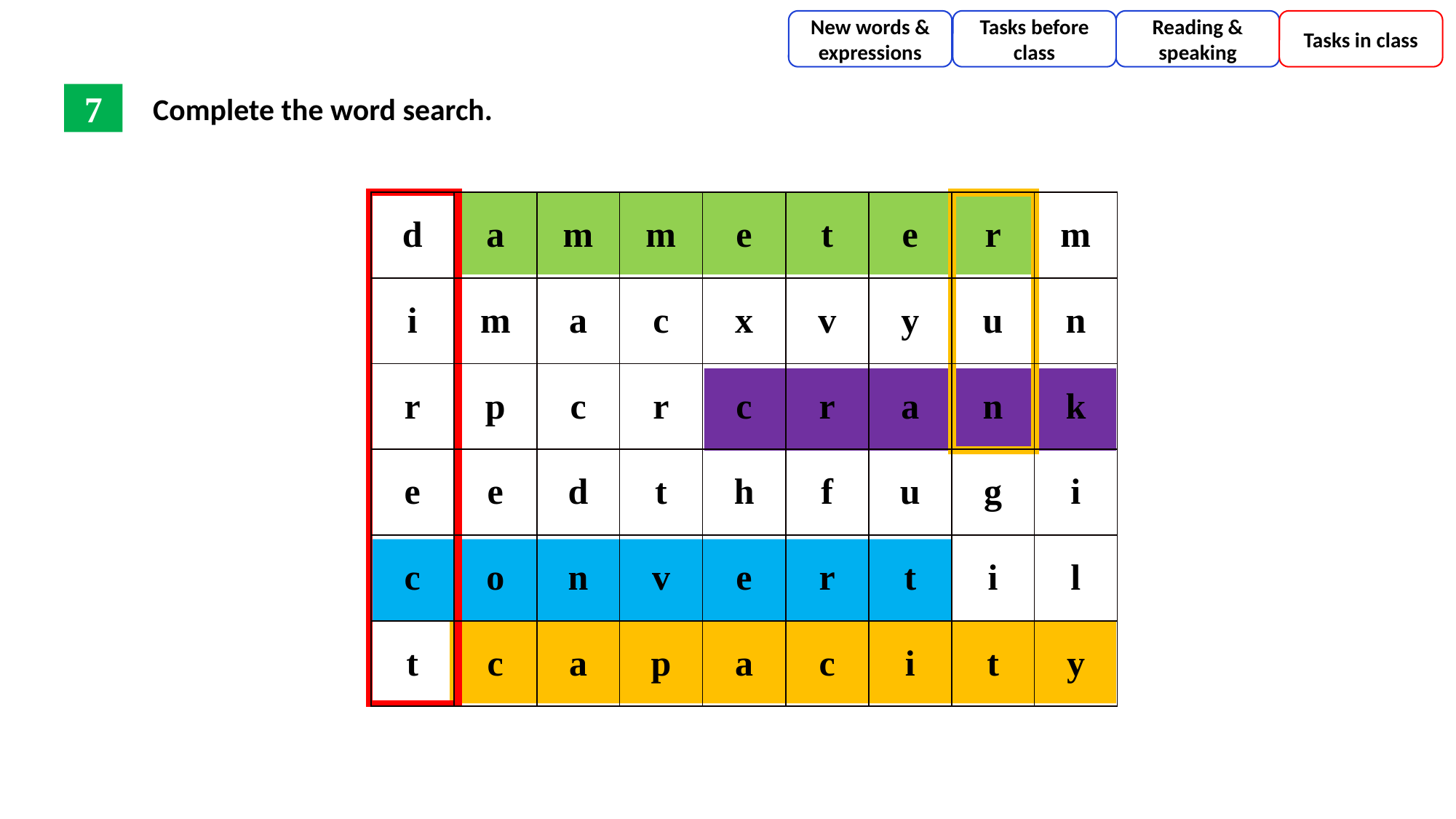

New words & expressions
Tasks before class
Reading & speaking
Tasks in class
Complete the word search.
7

| d | a | m | m | e | t | e | r | m |
| --- | --- | --- | --- | --- | --- | --- | --- | --- |
| i | m | a | c | x | v | y | u | n |
| r | p | c | r | c | r | a | n | k |
| e | e | d | t | h | f | u | g | i |
| c | o | n | v | e | r | t | i | l |
| t | c | a | p | a | c | i | t | y |

w